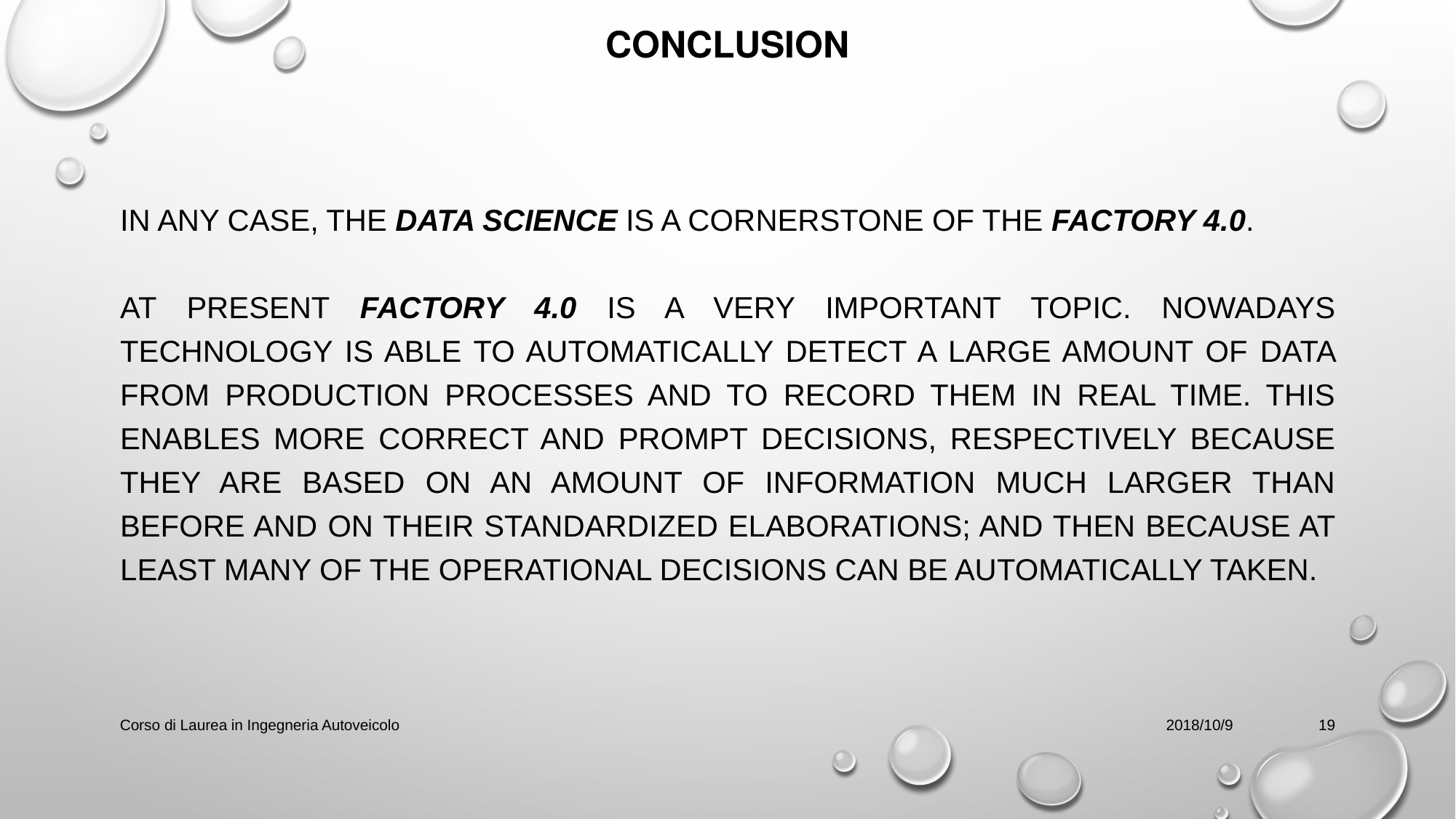

# conclusion
In ANY CASE, THE Data SCIENCE is a cornerstone of the factory 4.0.

At present Factory 4.0 is a very important topic. Nowadays technology is able to automatically detect a large amount of data from production processes and to record them in real time. This enables more correct and prompt decisions, respectively because they are based on an amount of information much larger than before and on their standardized elaborations; and then because at least many of the operational decisions can be automatically taken.
Corso di Laurea in Ingegneria Autoveicolo
2018/10/9
19